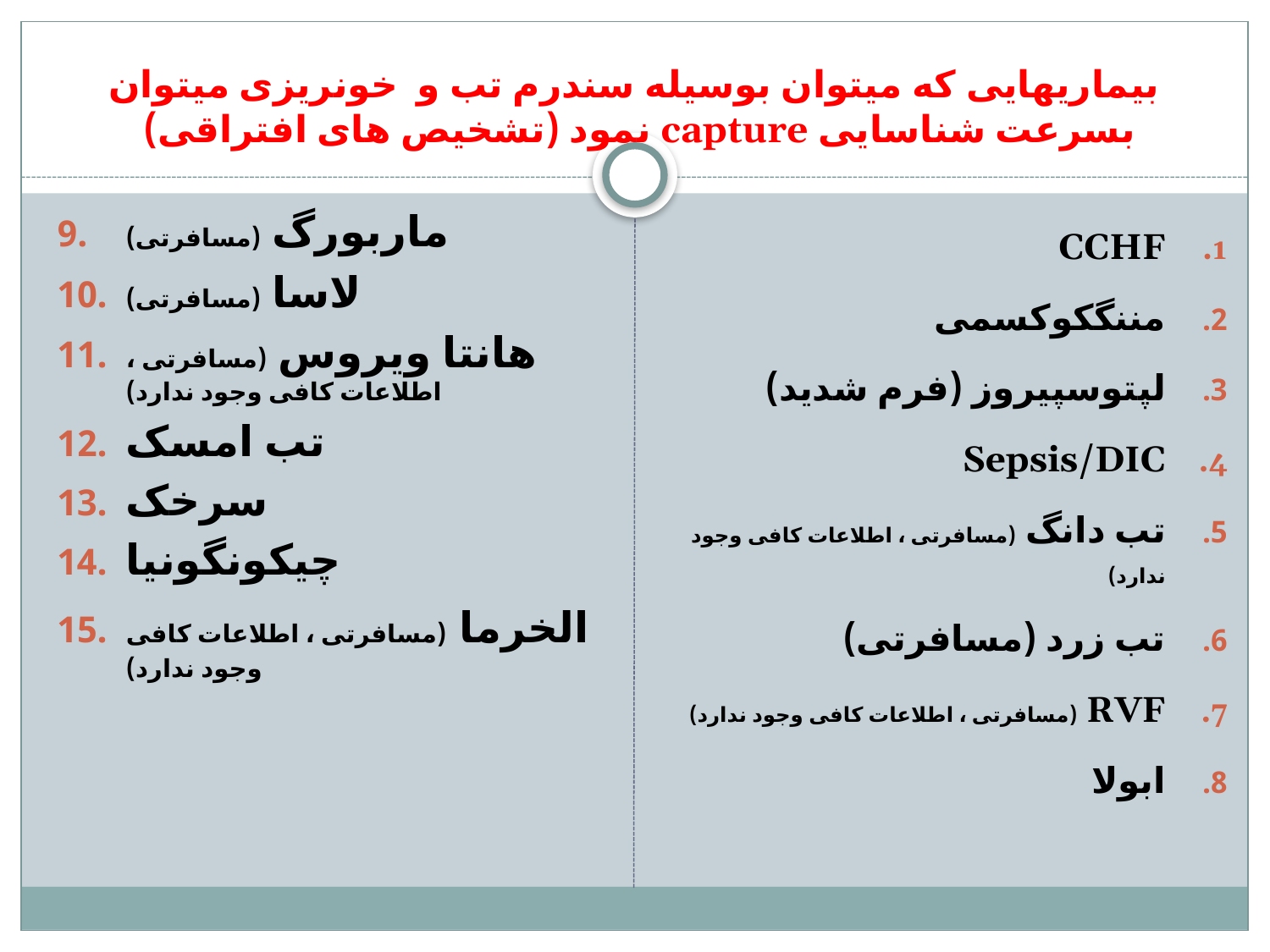

# بیماریهایی که میتوان بوسیله سندرم تب و  خونریزی میتوان بسرعت شناسایی capture نمود (تشخیص های افتراقی)
ماربورگ (مسافرتی)
لاسا (مسافرتی)
هانتا ویروس (مسافرتی ، اطلاعات کافی وجود ندارد)
تب امسک
سرخک
چیکونگونیا
الخرما (مسافرتی ، اطلاعات کافی وجود ندارد)
CCHF
مننگکوکسمی
لپتوسپیروز (فرم شدید)
Sepsis/DIC
تب دانگ (مسافرتی ، اطلاعات کافی وجود ندارد)
تب زرد (مسافرتی)
RVF (مسافرتی ، اطلاعات کافی وجود ندارد)
ابولا